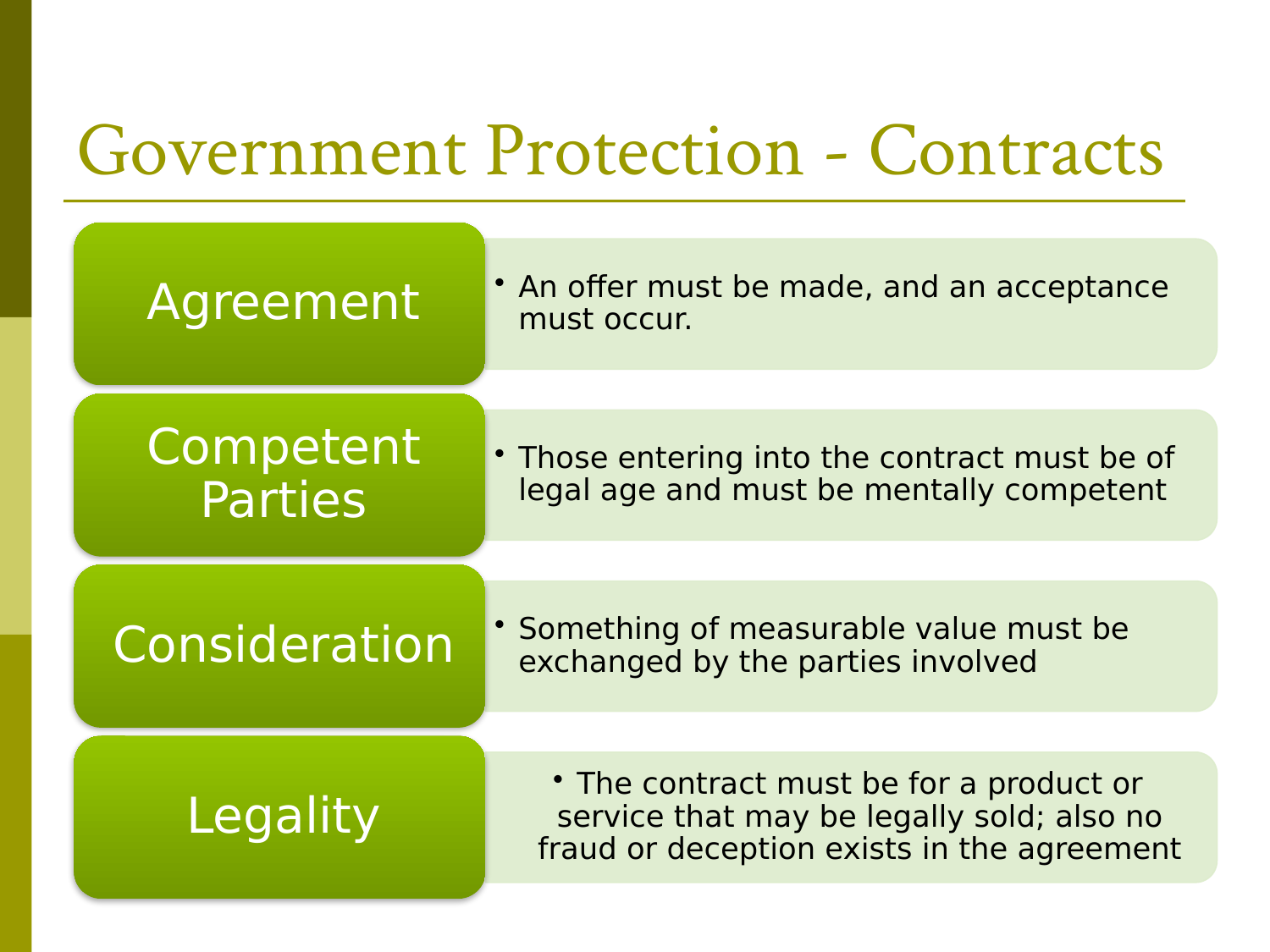

# Government Protection - Contracts
An offer must be made, and an acceptance must occur.
Agreement
Those entering into the contract must be of legal age and must be mentally competent
Competent Parties
Something of measurable value must be exchanged by the parties involved
Consideration
The contract must be for a product or service that may be legally sold; also no fraud or deception exists in the agreement
Legality